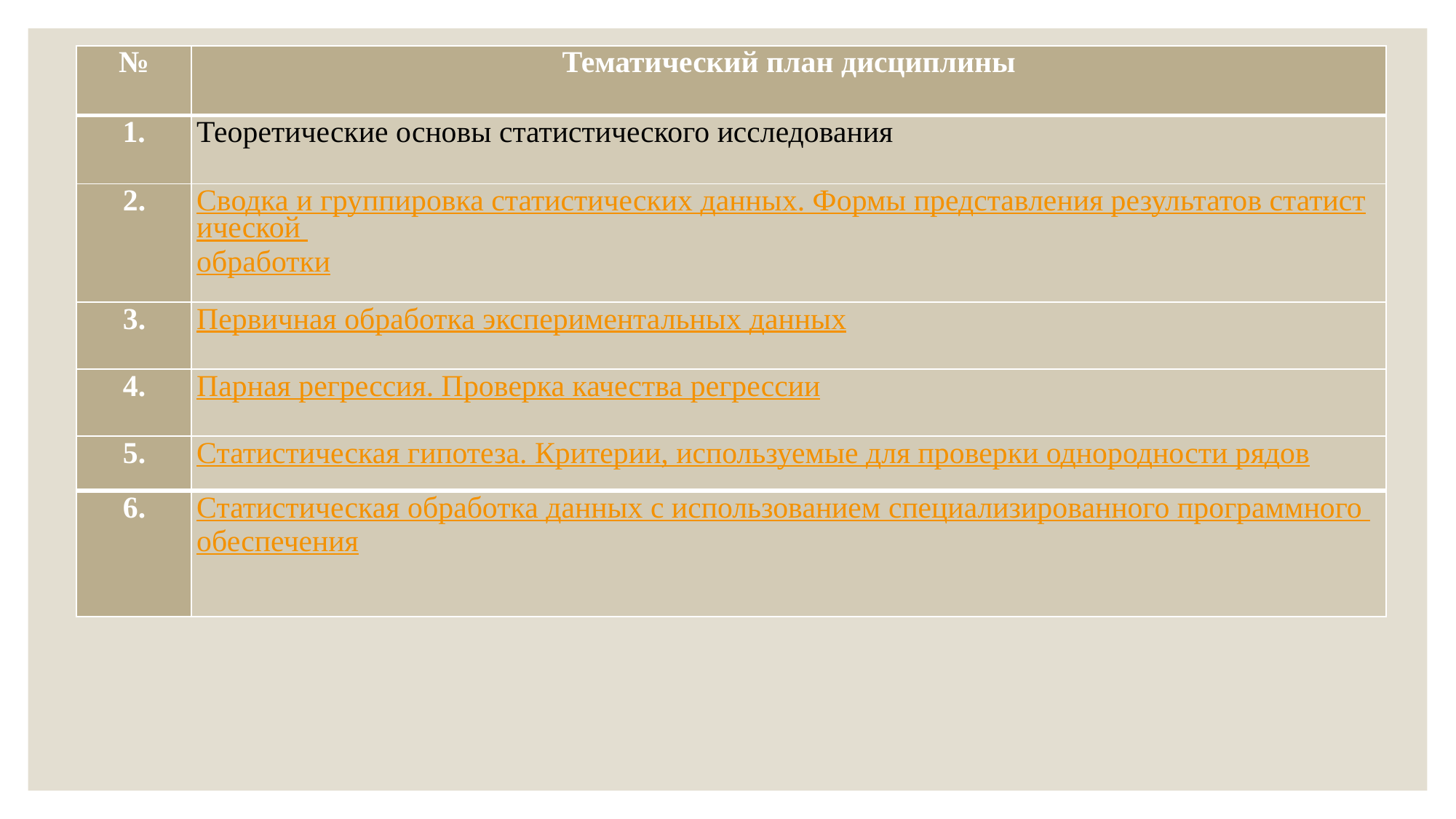

| № | Тематический план дисциплины |
| --- | --- |
|  | Теоретические основы статистического исследования |
| 2. | Сводка и группировка статистических данных. Формы представления результатов статистической обработки |
| 3. | Первичная обработка экспериментальных данных |
| 4. | Парная регрессия. Проверка качества регрессии |
| 5. | Статистическая гипотеза. Критерии, используемые для проверки однородности рядов |
| 6. | Статистическая обработка данных с использованием специализированного программного обеспечения |